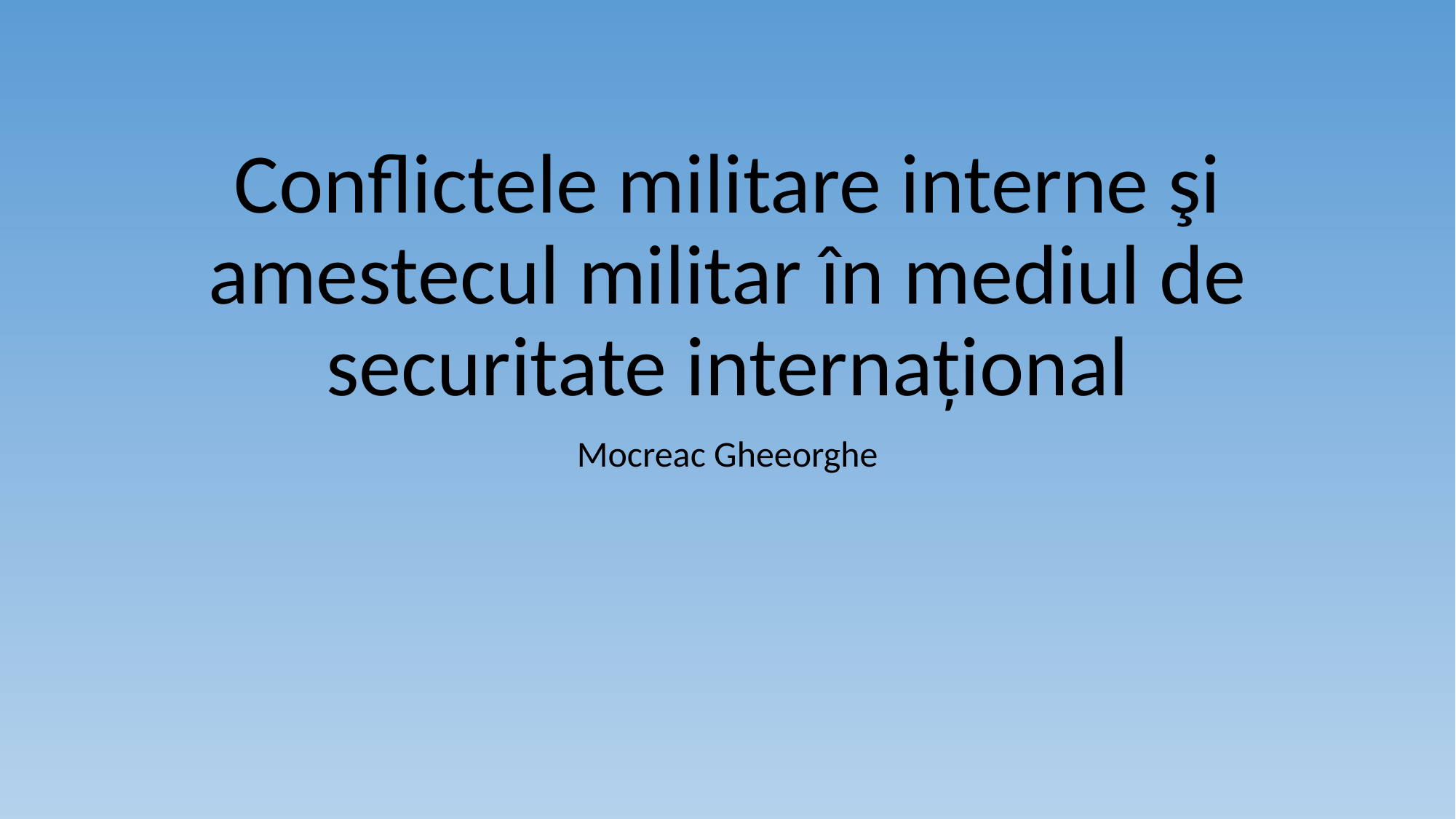

# Conflictele militare interne şi amestecul militar în mediul de securitate internațional
Mocreac Gheeorghe